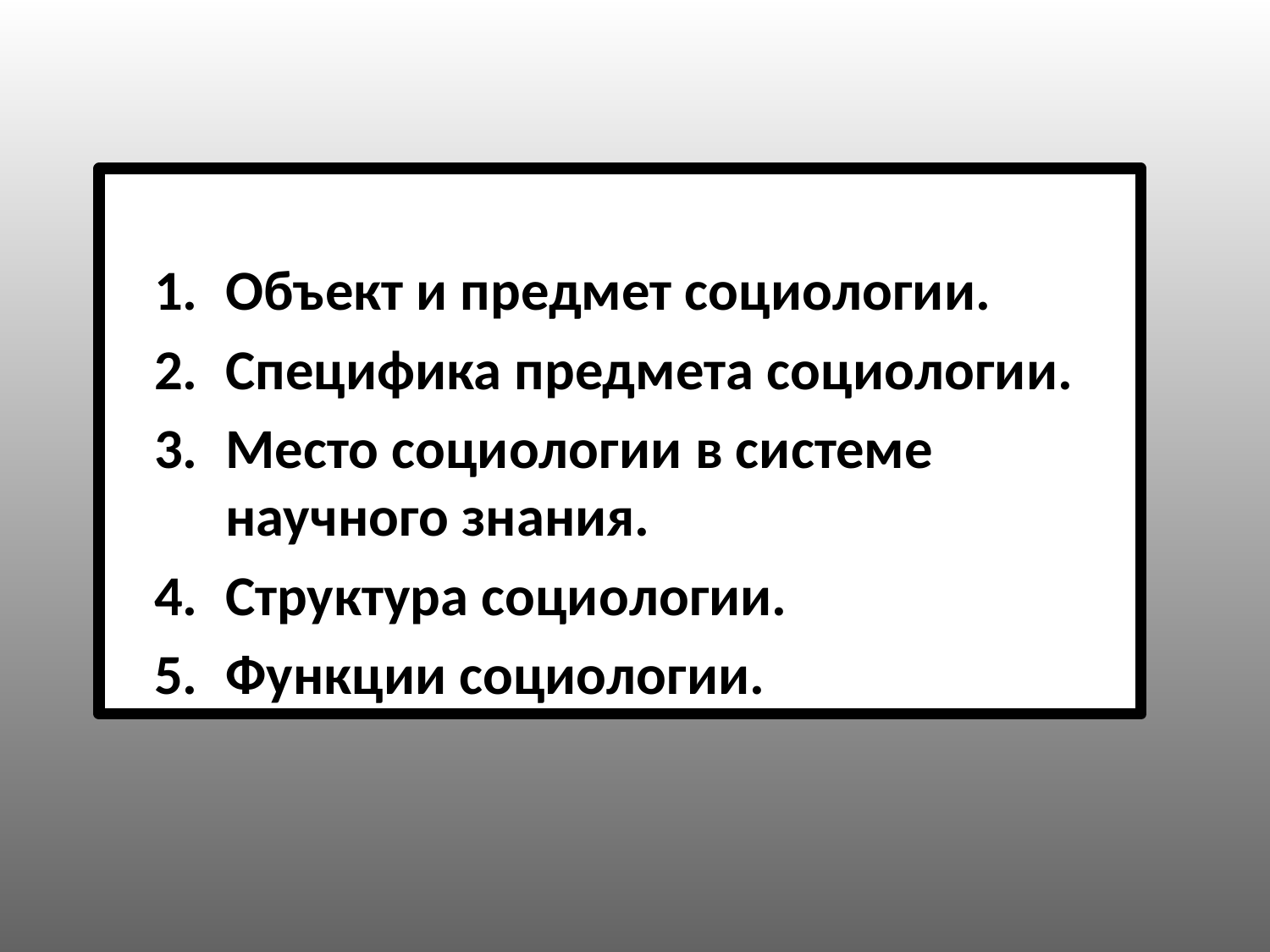

Объект и предмет социологии.
Специфика предмета социологии.
Место социологии в системе научного знания.
Структура социологии.
Функции социологии.